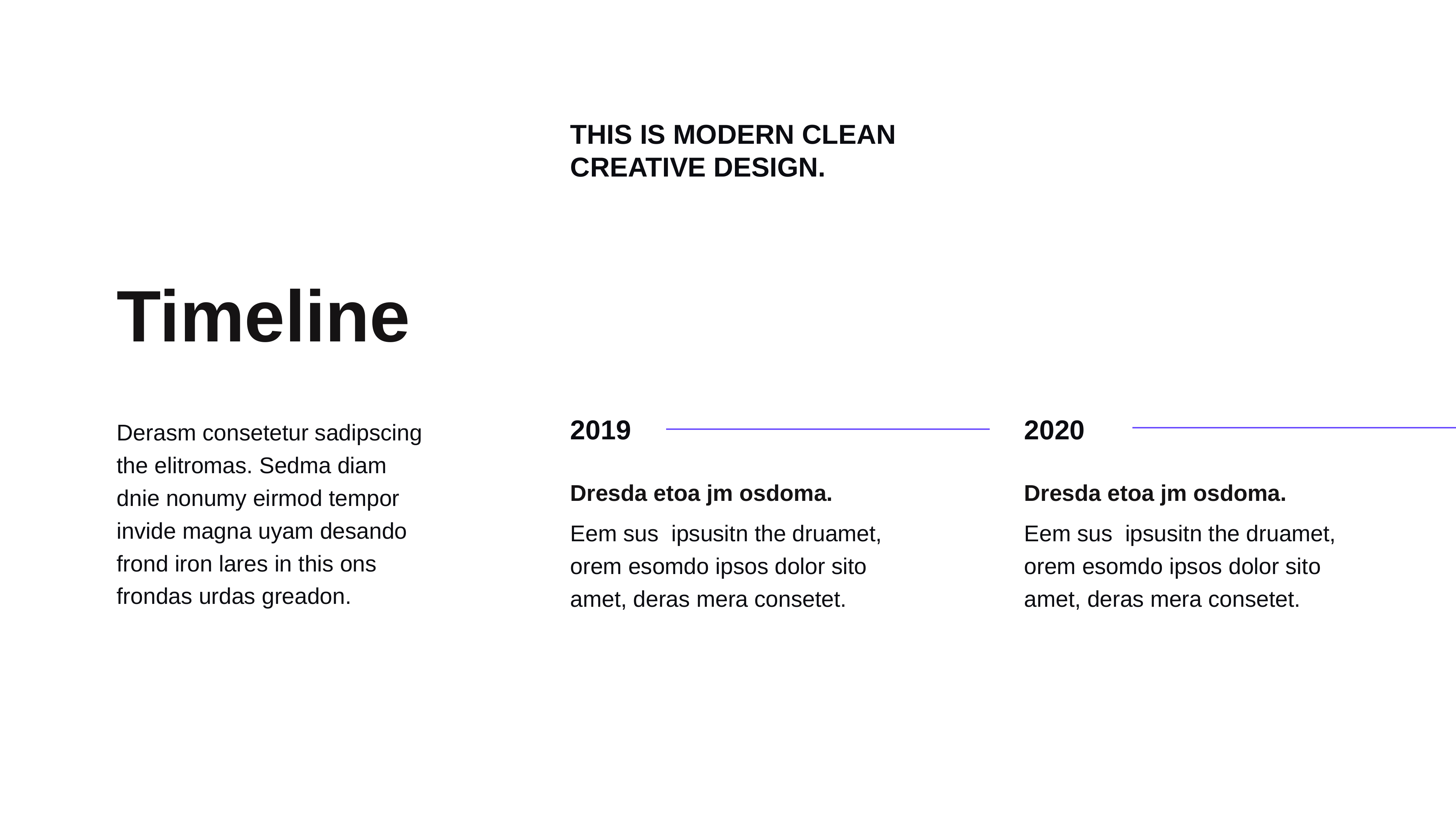

THIS IS MODERN CLEAN CREATIVE DESIGN.
Timeline
Derasm consetetur sadipscing the elitromas. Sedma diam dnie nonumy eirmod tempor invide magna uyam desando frond iron lares in this ons frondas urdas greadon.
2019
2020
Dresda etoa jm osdoma.
Dresda etoa jm osdoma.
Eem sus  ipsusitn the druamet, orem esomdo ipsos dolor sito amet, deras mera consetet.
Eem sus  ipsusitn the druamet, orem esomdo ipsos dolor sito amet, deras mera consetet.